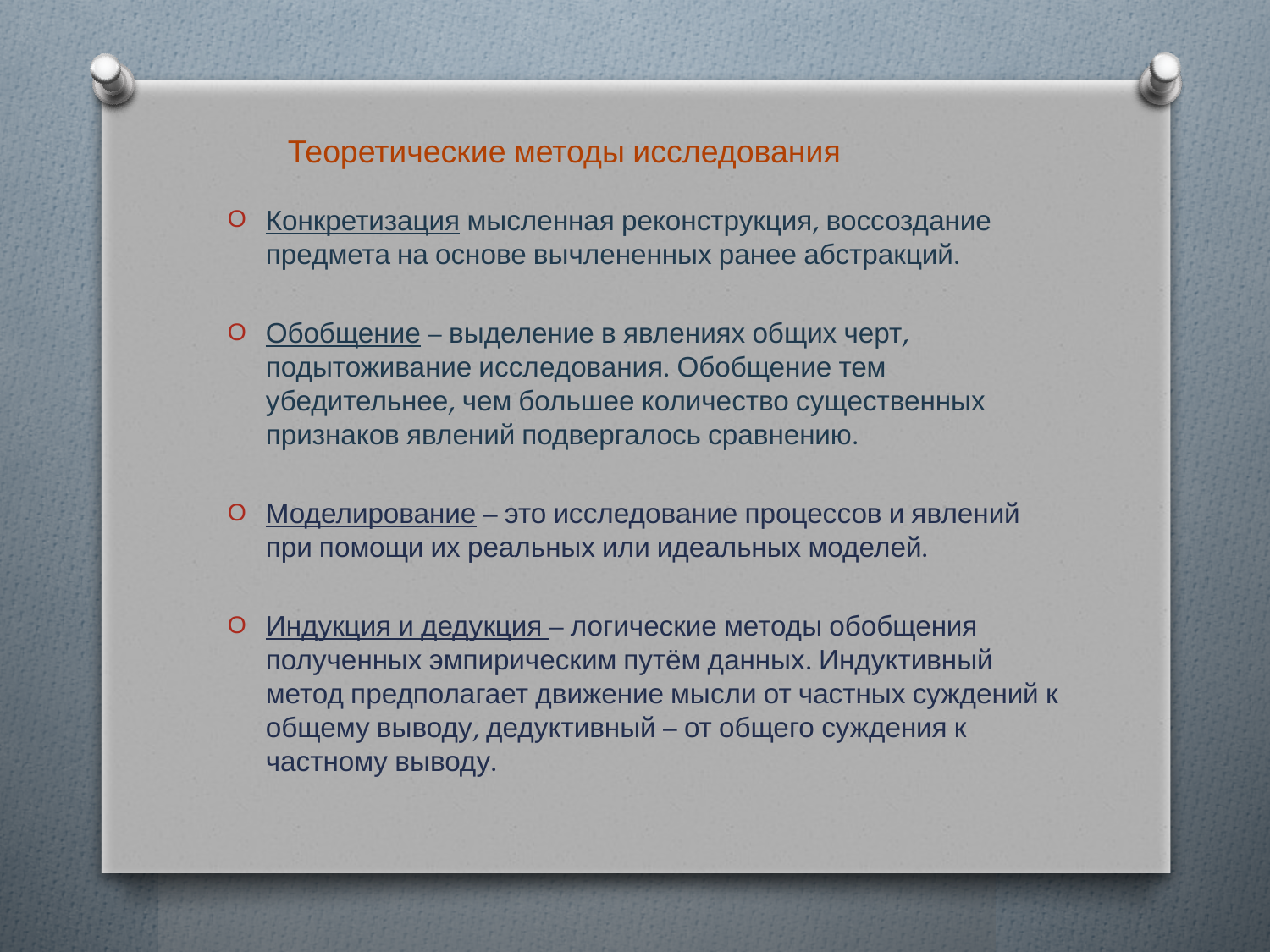

# Теоретические методы исследования
Конкретизация мысленная реконструкция, воссоздание предмета на основе вычлененных ранее абстракций.

Обобщение – выделение в явлениях общих черт, подытоживание исследования. Обобщение тем убедительнее, чем большее количество существенных признаков явлений подвергалось сравнению.

Моделирование – это исследование процессов и явлений при помощи их реальных или идеальных моделей.

Индукция и дедукция – логические методы обобщения полученных эмпирическим путём данных. Индуктивный метод предполагает движение мысли от частных суждений к общему выводу, дедуктивный – от общего суждения к частному выводу.